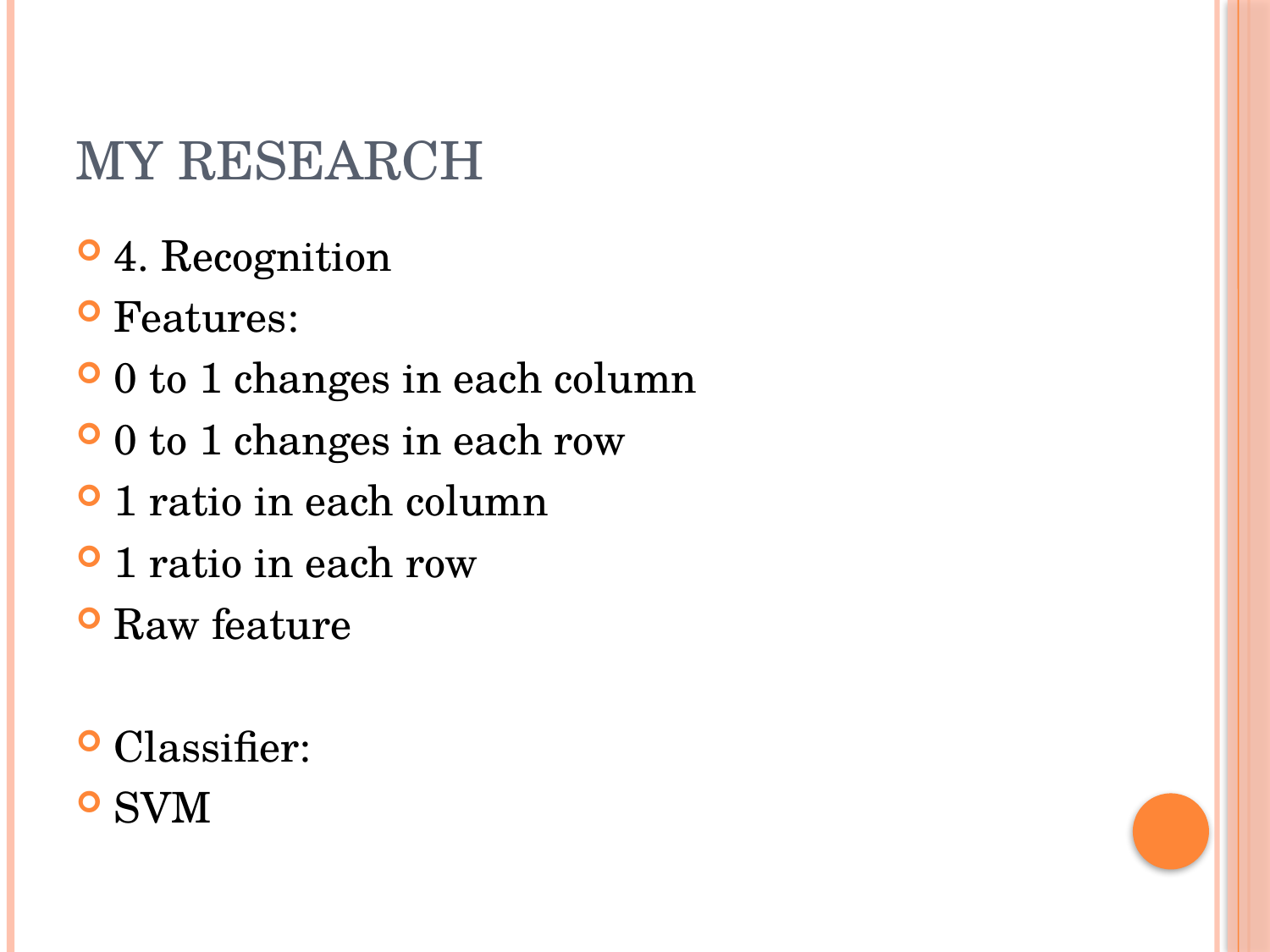

# My research
4. Recognition
Features:
0 to 1 changes in each column
0 to 1 changes in each row
1 ratio in each column
1 ratio in each row
Raw feature

Classifier:
SVM